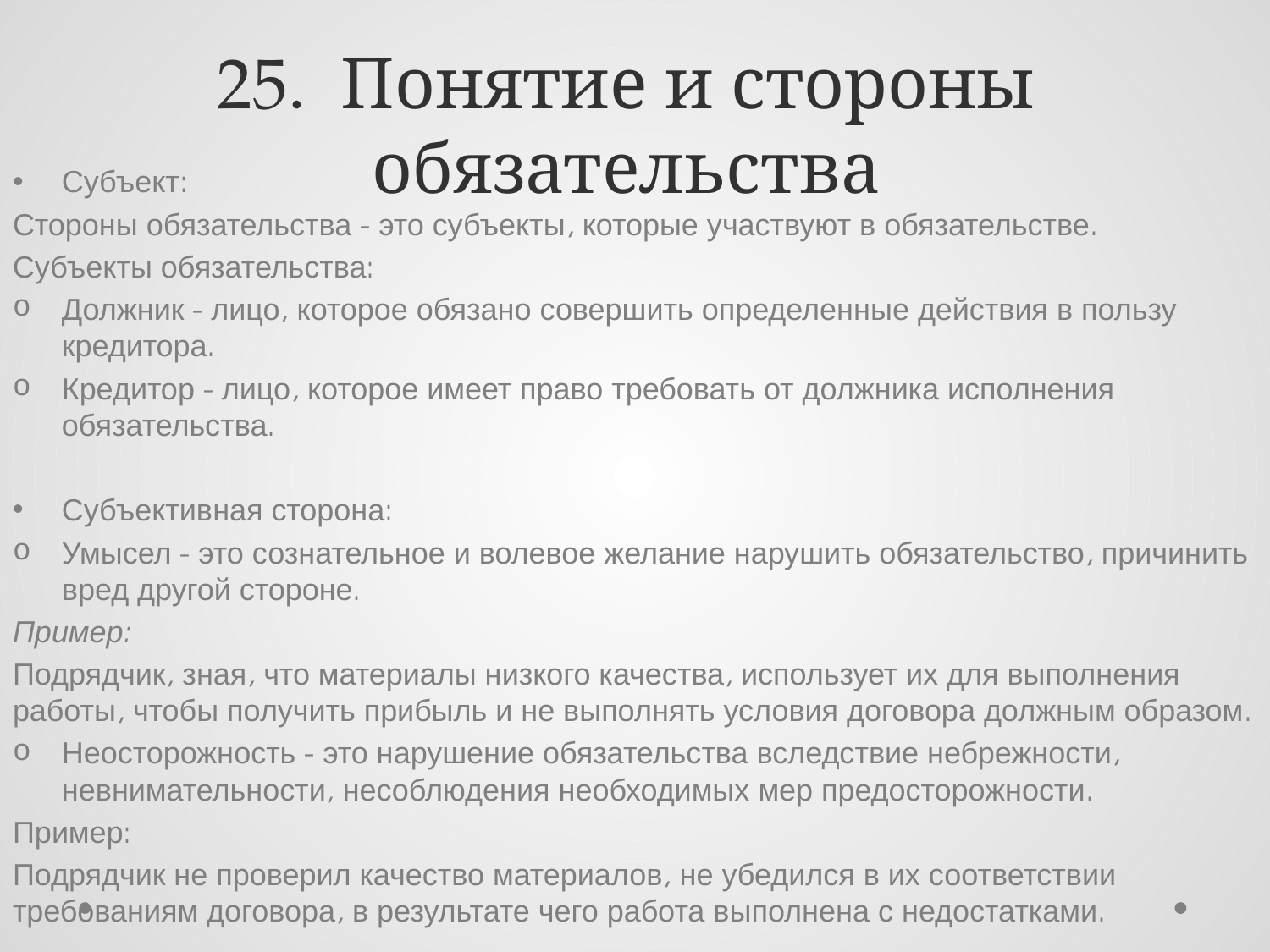

# 25.  Понятие и стороны обязательства
Субъект:
Стороны обязательства - это субъекты, которые участвуют в обязательстве.
Субъекты обязательства:
Должник - лицо, которое обязано совершить определенные действия в пользу кредитора.
Кредитор - лицо, которое имеет право требовать от должника исполнения обязательства.

Субъективная сторона:
Умысел - это сознательное и волевое желание нарушить обязательство, причинить вред другой стороне.
Пример:
Подрядчик, зная, что материалы низкого качества, использует их для выполнения работы, чтобы получить прибыль и не выполнять условия договора должным образом.
Неосторожность - это нарушение обязательства вследствие небрежности, невнимательности, несоблюдения необходимых мер предосторожности.
Пример:
Подрядчик не проверил качество материалов, не убедился в их соответствии требованиям договора, в результате чего работа выполнена с недостатками.